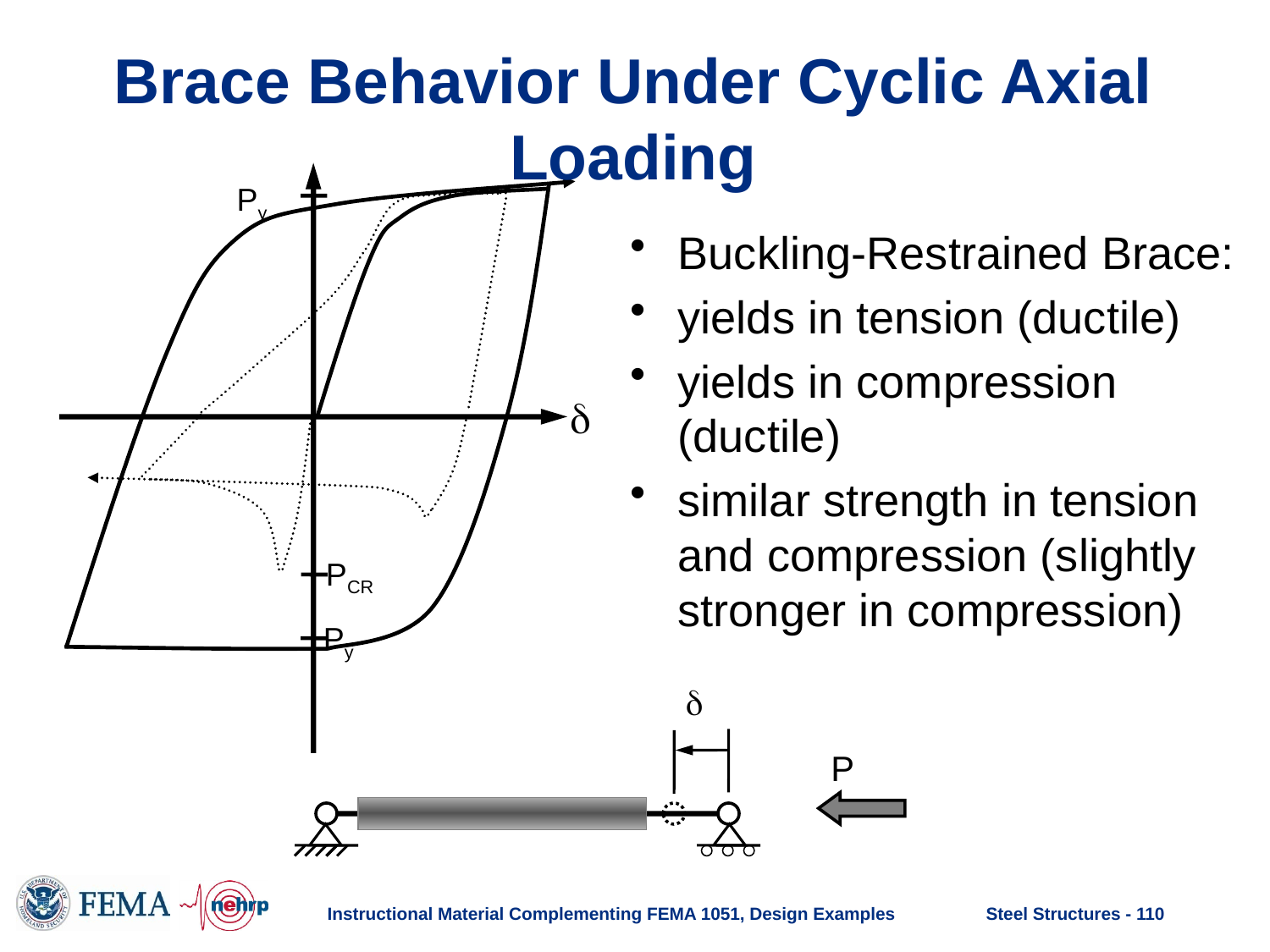

# Brace Behavior Under Cyclic Axial Loading

Py

δ

PCR

Py

Buckling-Restrained Brace:
yields in tension (ductile)
yields in compression (ductile)
similar strength in tension and compression (slightly stronger in compression)
δ

P

Instructional Material Complementing FEMA 1051, Design Examples
Steel Structures - 110